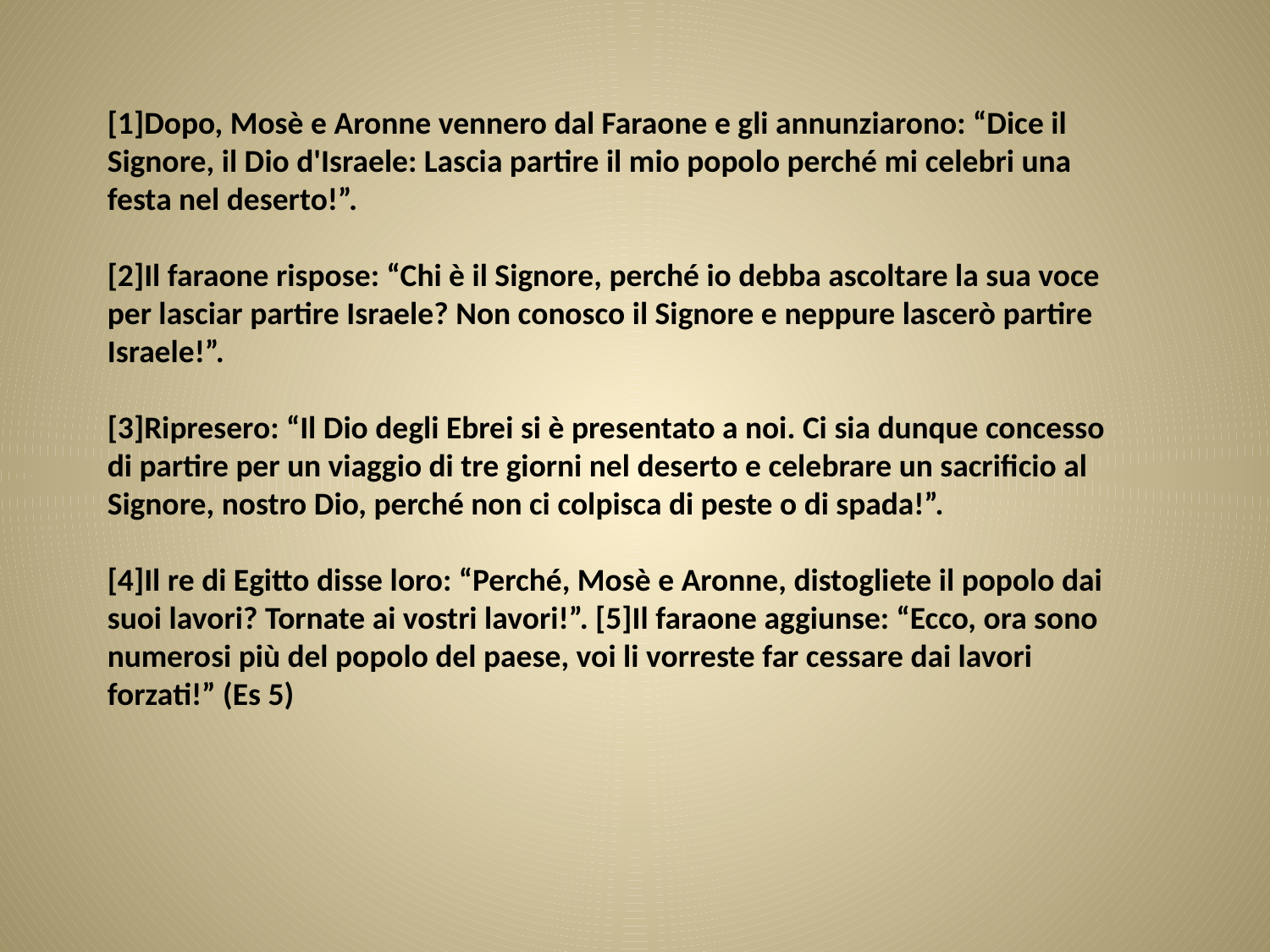

[1]Dopo, Mosè e Aronne vennero dal Faraone e gli annunziarono: “Dice il Signore, il Dio d'Israele: Lascia partire il mio popolo perché mi celebri una festa nel deserto!”.

[2]Il faraone rispose: “Chi è il Signore, perché io debba ascoltare la sua voce per lasciar partire Israele? Non conosco il Signore e neppure lascerò partire Israele!”.

[3]Ripresero: “Il Dio degli Ebrei si è presentato a noi. Ci sia dunque concesso di partire per un viaggio di tre giorni nel deserto e celebrare un sacrificio al Signore, nostro Dio, perché non ci colpisca di peste o di spada!”.

[4]Il re di Egitto disse loro: “Perché, Mosè e Aronne, distogliete il popolo dai suoi lavori? Tornate ai vostri lavori!”. [5]Il faraone aggiunse: “Ecco, ora sono numerosi più del popolo del paese, voi li vorreste far cessare dai lavori forzati!” (Es 5)